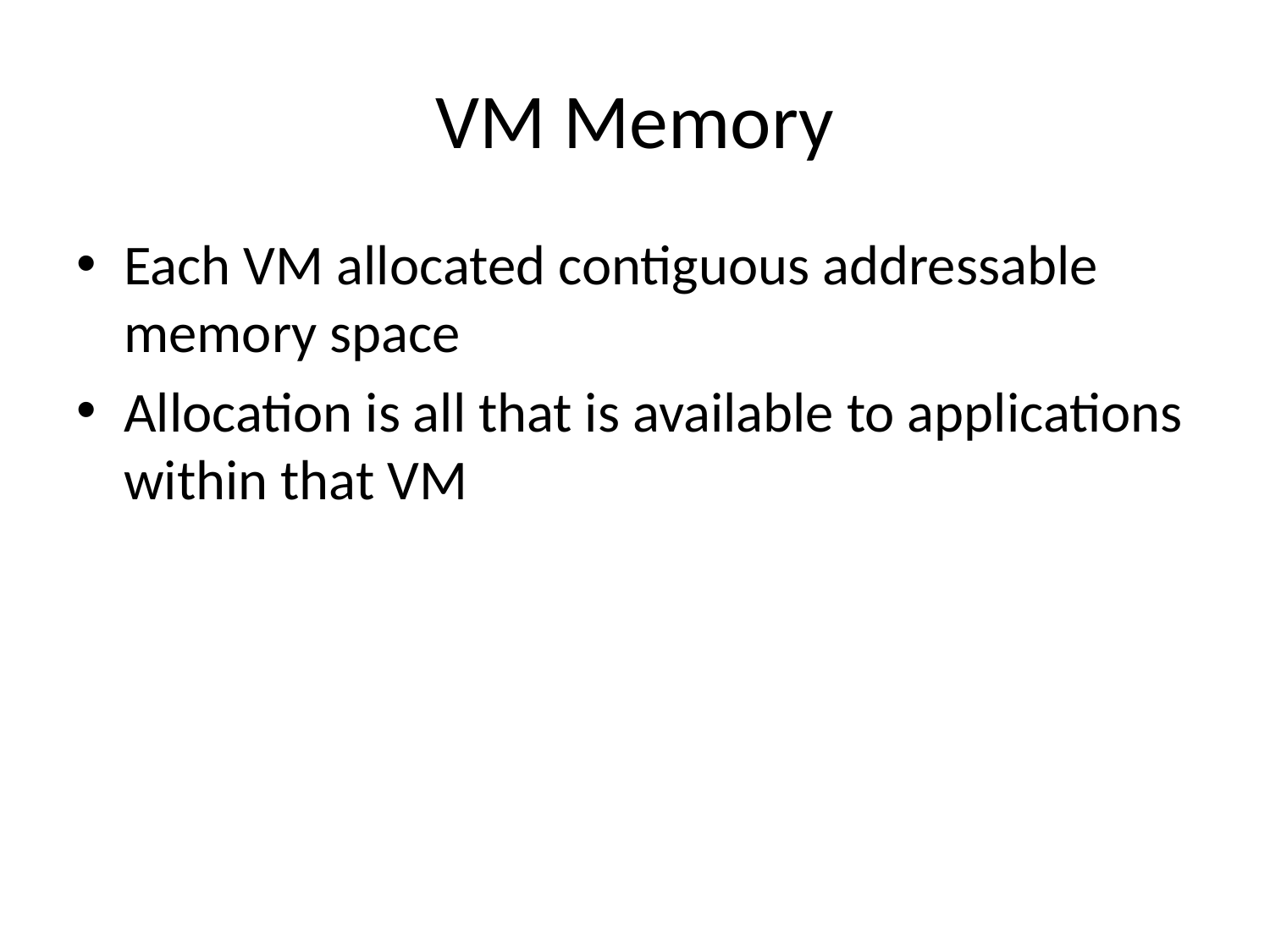

# VM Memory
Each VM allocated contiguous addressable memory space
Allocation is all that is available to applications within that VM